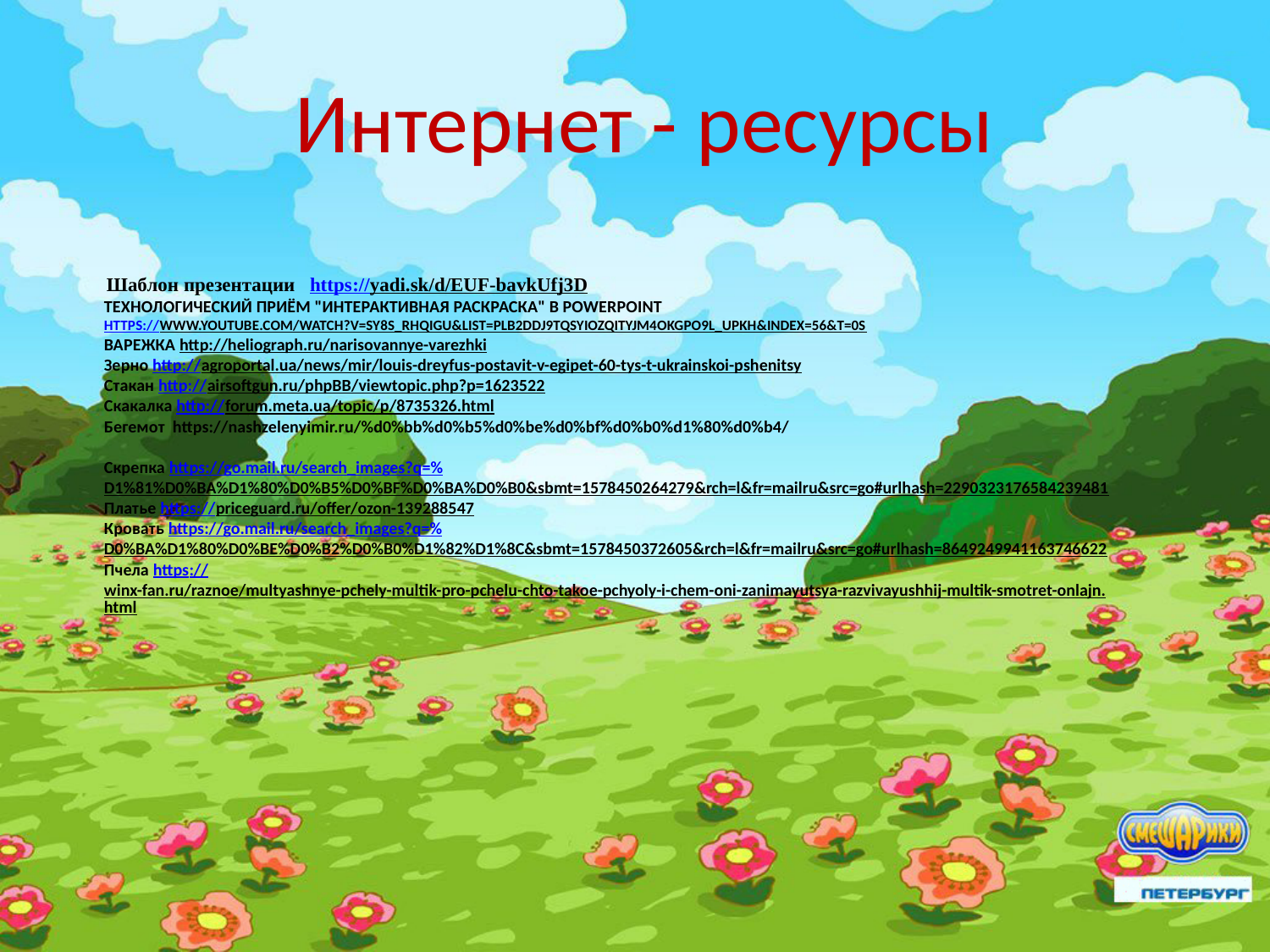

Интернет - ресурсы
# Шаблон презентации   https://yadi.sk/d/EUF-bavkUfj3D Технологический приём "Интерактивная раскраска" в PowerPoint https://www.youtube.com/watch?v=sy8s_rhQIgU&list=PLb2DDj9TqSYiozqiTYjM4okGpo9L_UPkh&index=56&t=0s Варежка http://heliograph.ru/narisovannye-varezhki Зерно http://agroportal.ua/news/mir/louis-dreyfus-postavit-v-egipet-60-tys-t-ukrainskoi-pshenitsy Стакан http://airsoftgun.ru/phpBB/viewtopic.php?p=1623522 Скакалка http://forum.meta.ua/topic/p/8735326.html Бегемот  https://nashzelenyimir.ru/%d0%bb%d0%b5%d0%be%d0%bf%d0%b0%d1%80%d0%b4/ Скрепка https://go.mail.ru/search_images?q=%D1%81%D0%BA%D1%80%D0%B5%D0%BF%D0%BA%D0%B0&sbmt=1578450264279&rch=l&fr=mailru&src=go#urlhash=2290323176584239481 Платье https://priceguard.ru/offer/ozon-139288547 Кровать https://go.mail.ru/search_images?q=%D0%BA%D1%80%D0%BE%D0%B2%D0%B0%D1%82%D1%8C&sbmt=1578450372605&rch=l&fr=mailru&src=go#urlhash=8649249941163746622 Пчела https://winx-fan.ru/raznoe/multyashnye-pchely-multik-pro-pchelu-chto-takoe-pchyoly-i-chem-oni-zanimayutsya-razvivayushhij-multik-smotret-onlajn.html